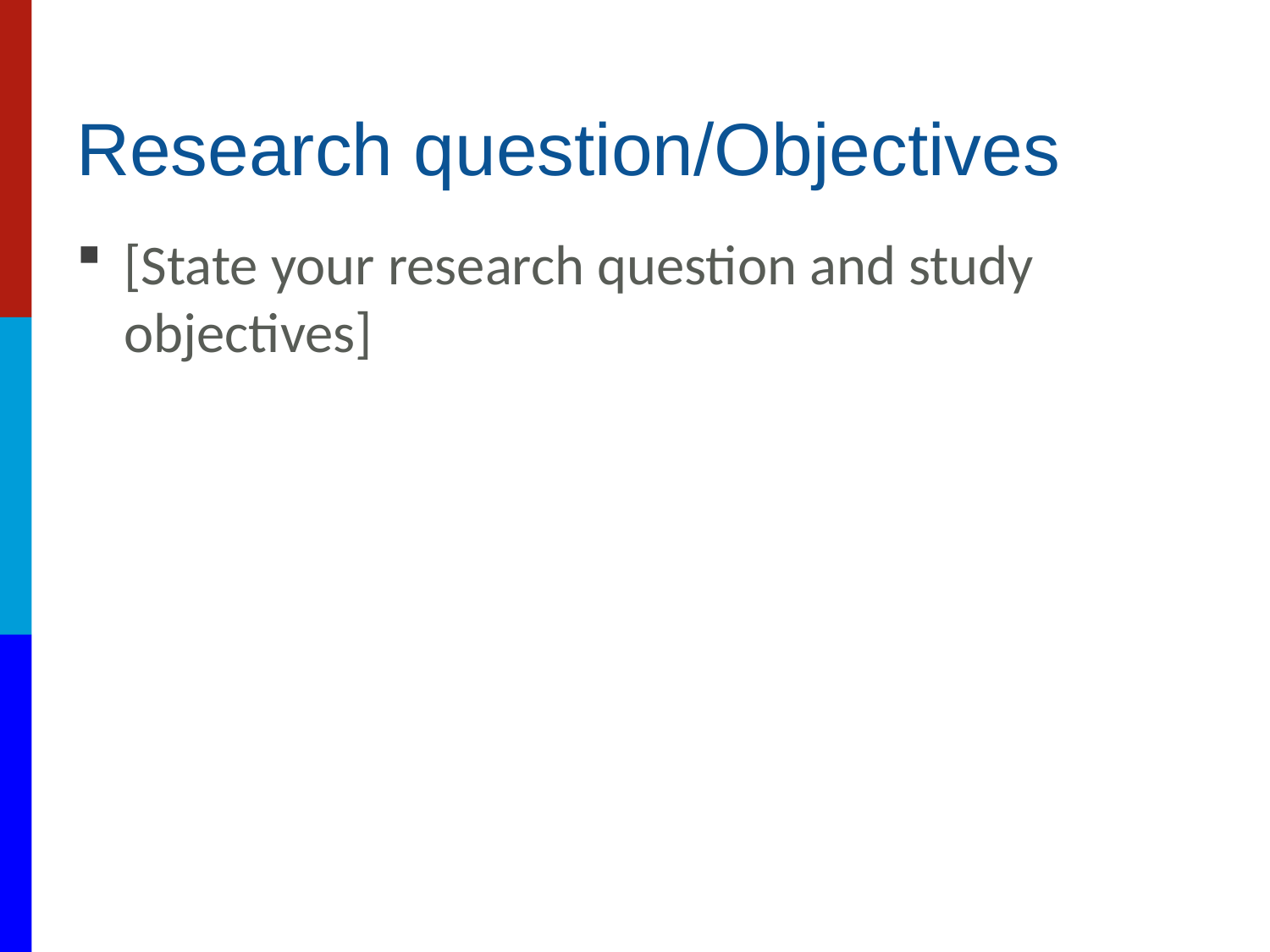

# Research question/Objectives
[State your research question and study objectives]